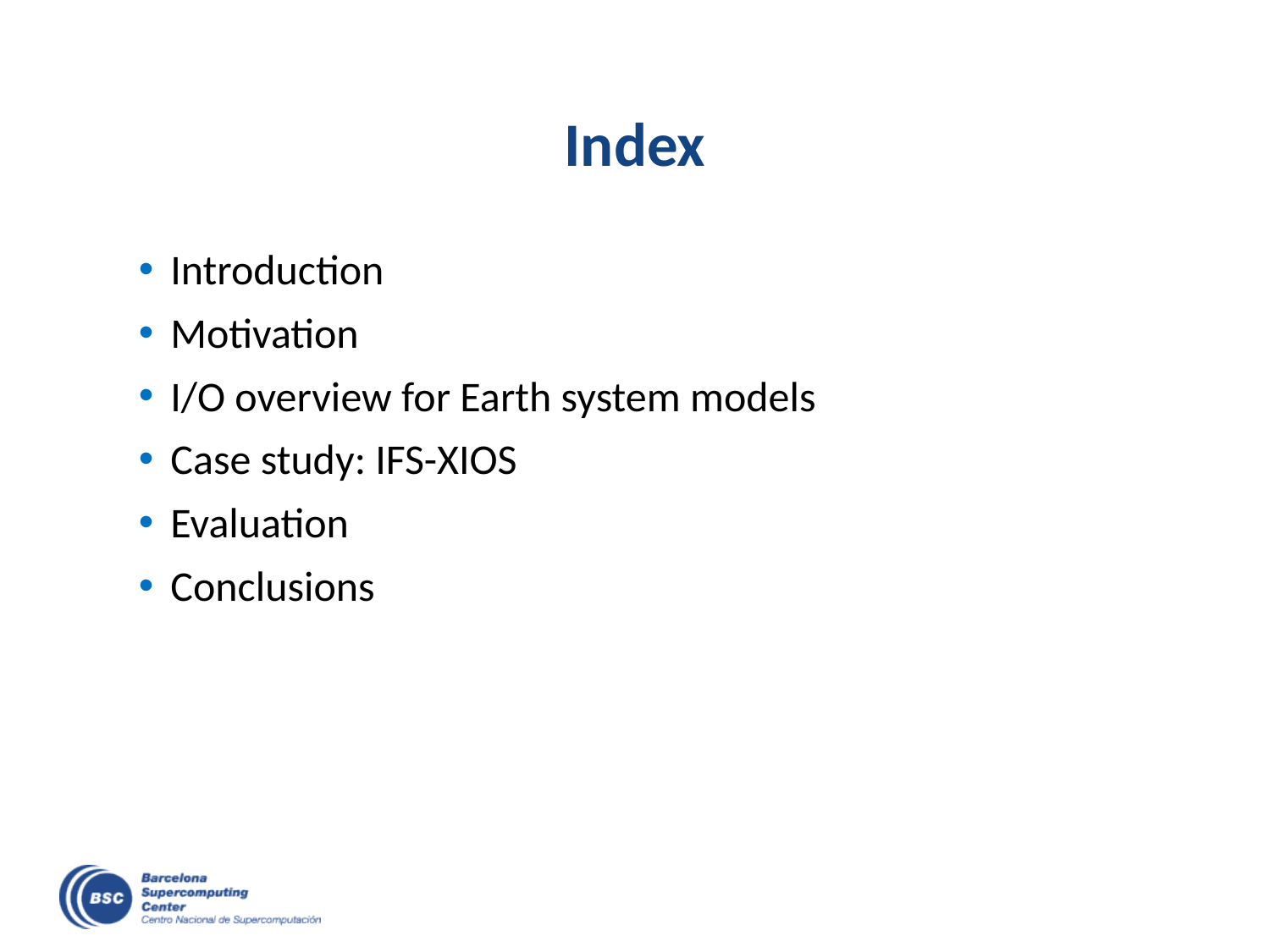

# Index
Introduction
Motivation
I/O overview for Earth system models
Case study: IFS-XIOS
Evaluation
Conclusions